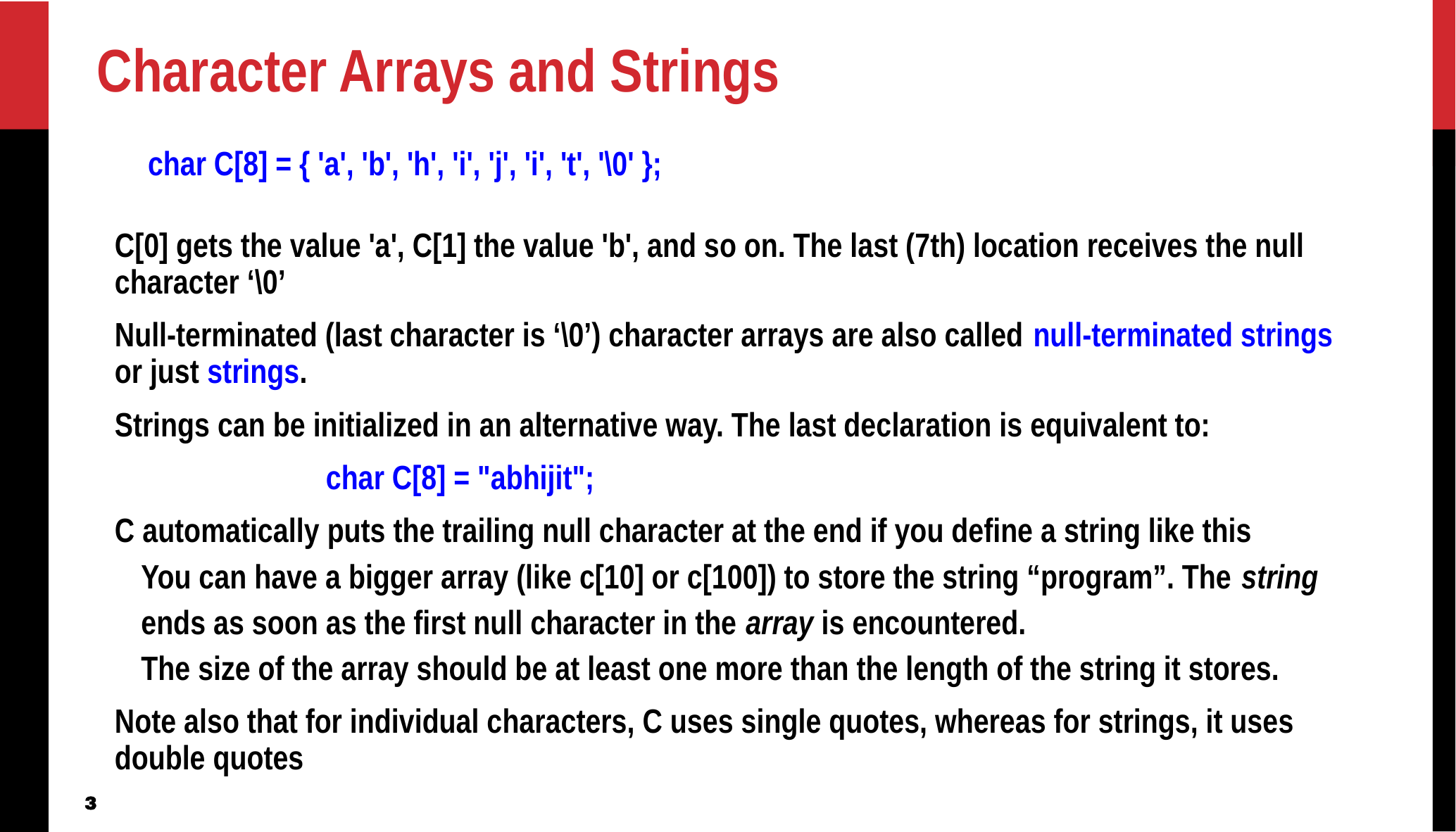

# Character Arrays and Strings
    char C[8] = { 'a', 'b', 'h', 'i', 'j', 'i', 't', '\0' };

C[0] gets the value 'a', C[1] the value 'b', and so on. The last (7th) location receives the null character ‘\0’
Null-terminated (last character is ‘\0’) character arrays are also called null-terminated strings or just strings.
Strings can be initialized in an alternative way. The last declaration is equivalent to:
   		char C[8] = "abhijit";
C automatically puts the trailing null character at the end if you define a string like this
You can have a bigger array (like c[10] or c[100]) to store the string “program”. The string
ends as soon as the first null character in the array is encountered.
The size of the array should be at least one more than the length of the string it stores.
Note also that for individual characters, C uses single quotes, whereas for strings, it uses double quotes

3